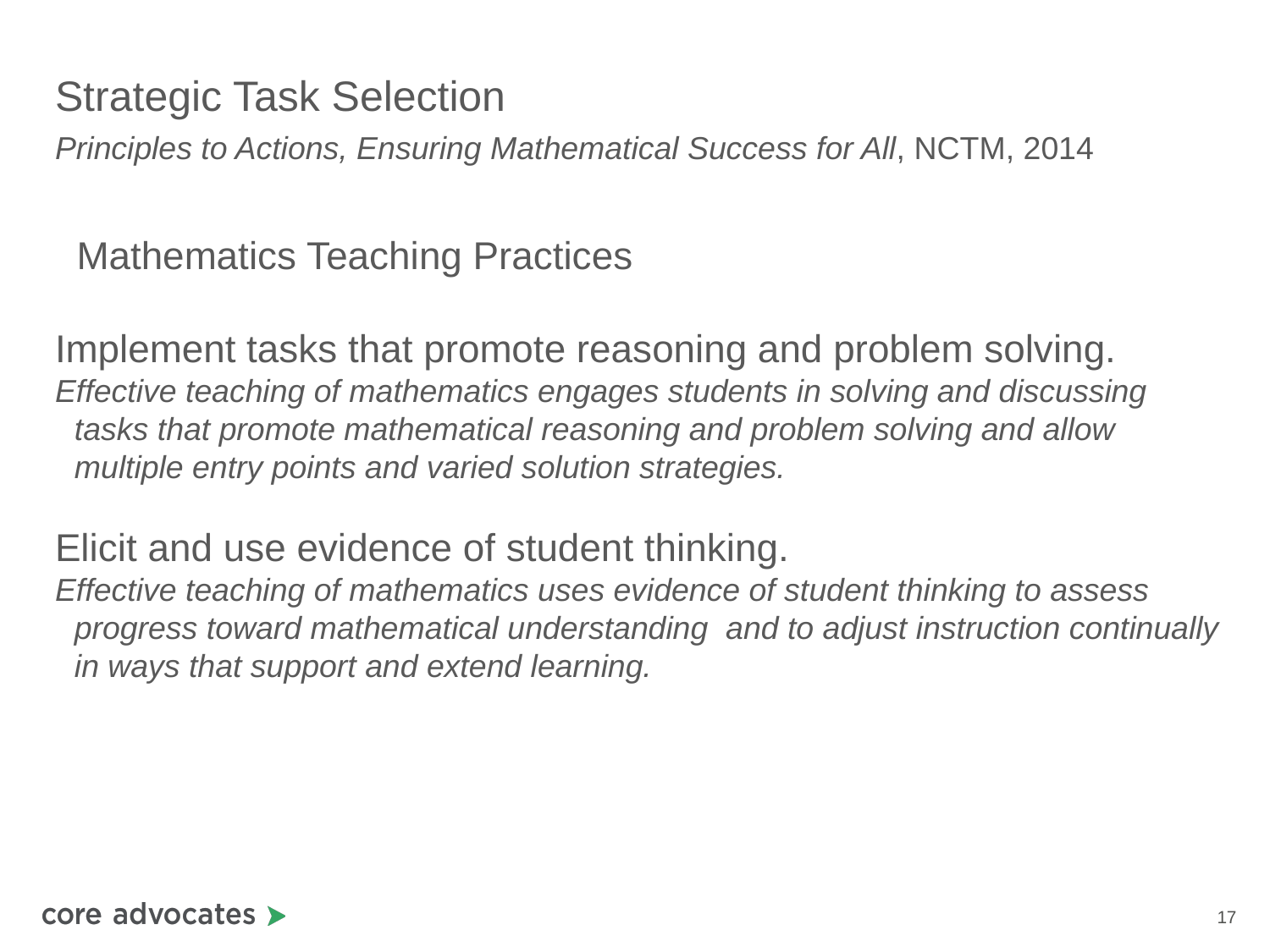

# Strategic Task Selection
Principles to Actions, Ensuring Mathematical Success for All, NCTM, 2014
  Mathematics Teaching Practices

Implement tasks that promote reasoning and problem solving.
Effective teaching of mathematics engages students in solving and discussing tasks that promote mathematical reasoning and problem solving and allow multiple entry points and varied solution strategies.

Elicit and use evidence of student thinking.
Effective teaching of mathematics uses evidence of student thinking to assess progress toward mathematical understanding  and to adjust instruction continually in ways that support and extend learning.